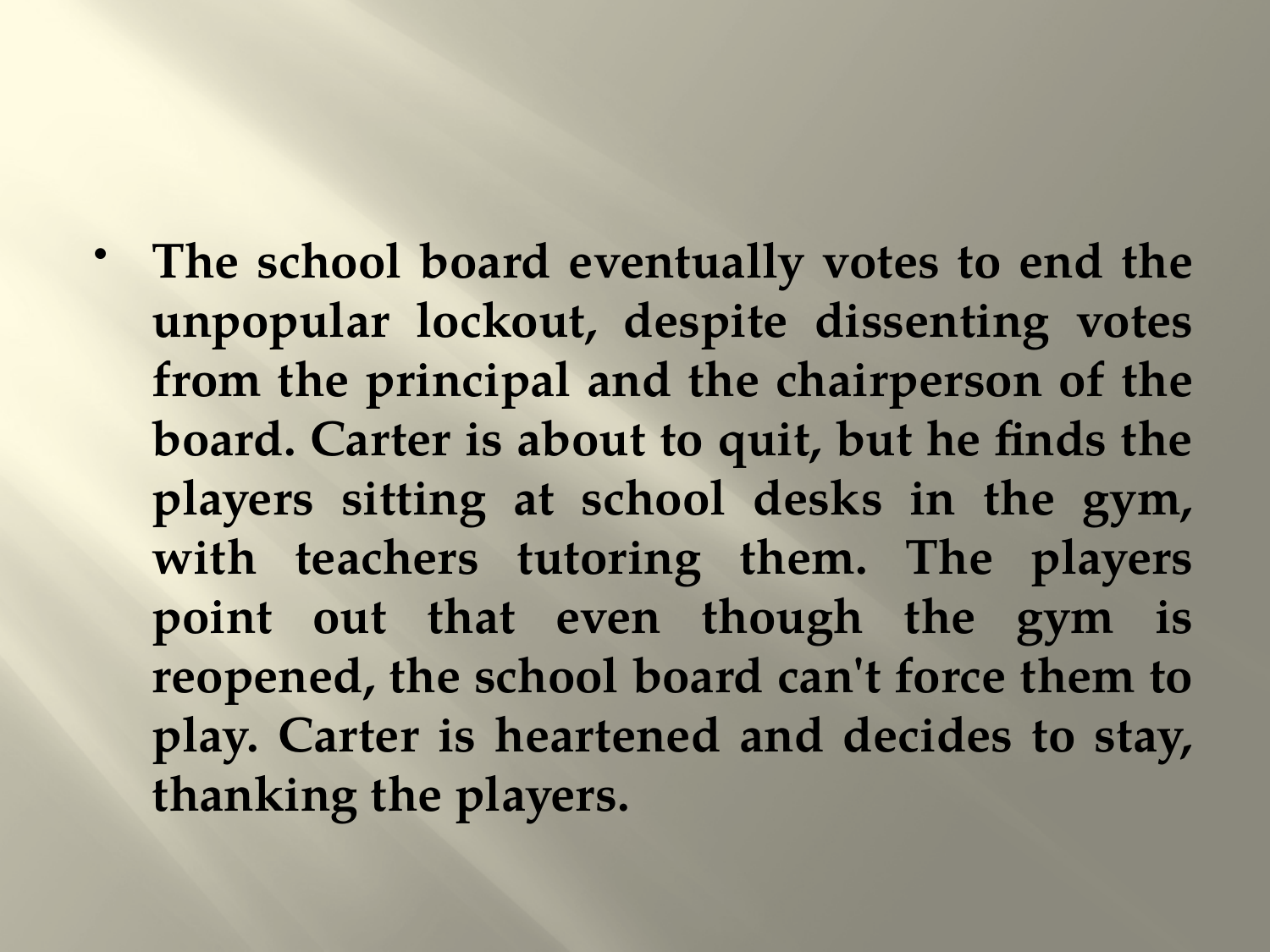

#
The school board eventually votes to end the unpopular lockout, despite dissenting votes from the principal and the chairperson of the board. Carter is about to quit, but he finds the players sitting at school desks in the gym, with teachers tutoring them. The players point out that even though the gym is reopened, the school board can't force them to play. Carter is heartened and decides to stay, thanking the players.